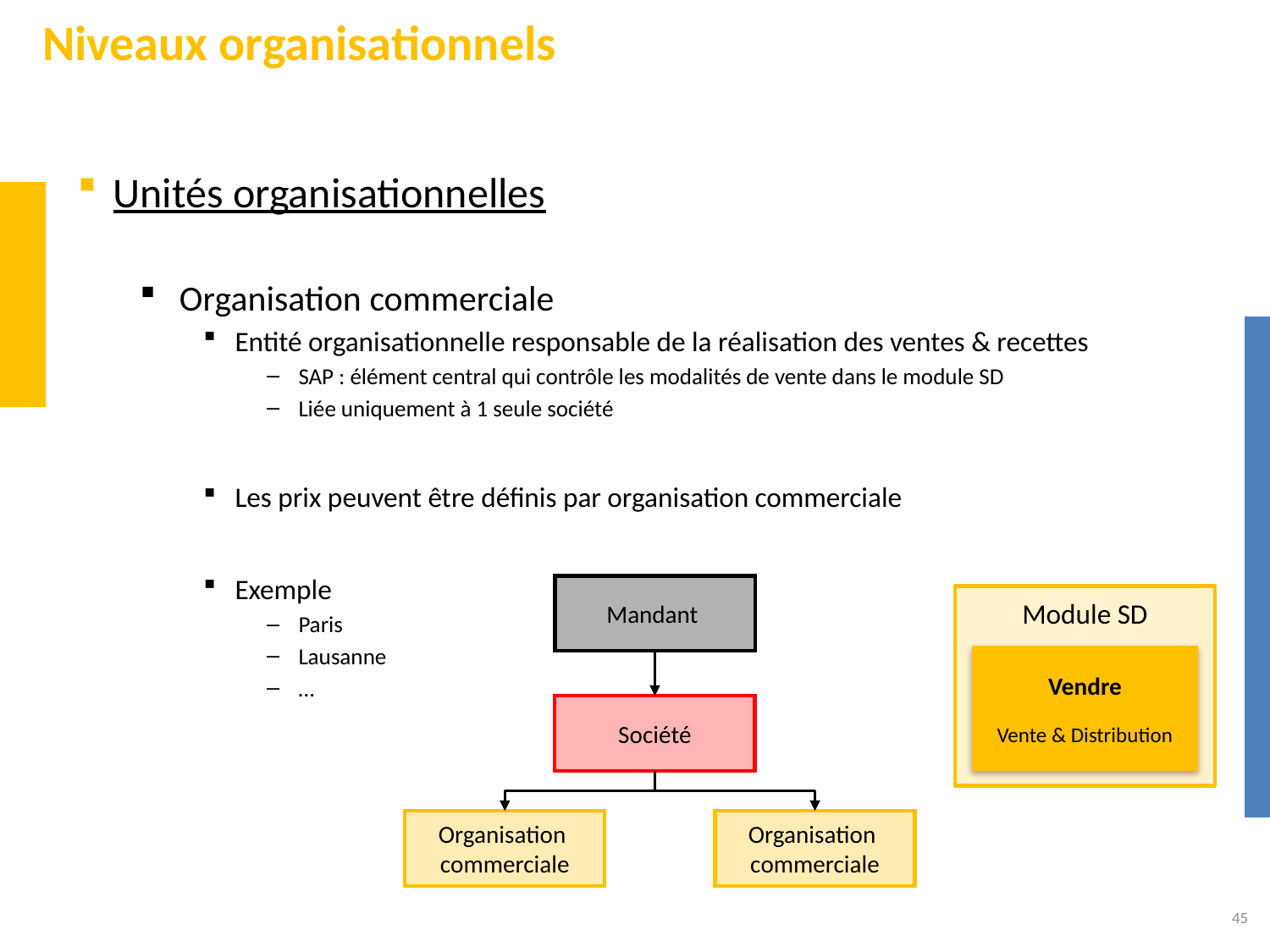

# Niveaux organisationnels
Unités organisationnelles

Organisation commerciale
Entité organisationnelle responsable de la réalisation des ventes & recettes
SAP : élément central qui contrôle les modalités de vente dans le module SD
Liée uniquement à 1 seule société

Les prix peuvent être définis par organisation commerciale

Exemple
Paris
Lausanne
…

Mandant
Module SD
Vendre

Vente & Distribution
Société
Organisation
commerciale
Organisation
commerciale
45